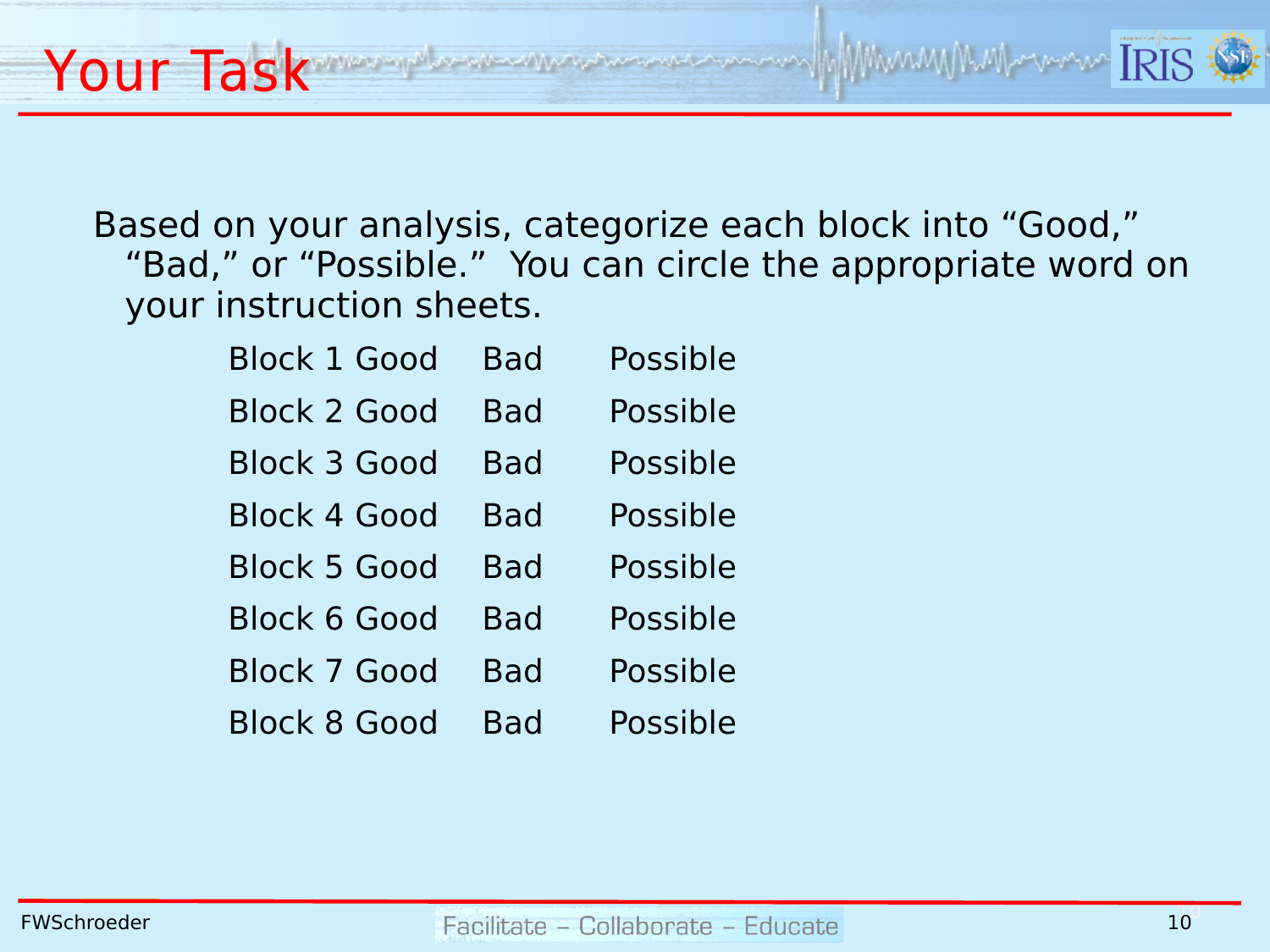

# Your Task
Based on your analysis, categorize each block into “Good,” “Bad,” or “Possible.”  You can circle the appropriate word on your instruction sheets.
	Block 1	Good	Bad	Possible
	Block 2	Good	Bad	Possible
	Block 3	Good	Bad	Possible
	Block 4	Good	Bad	Possible
	Block 5	Good	Bad	Possible
	Block 6	Good	Bad	Possible
	Block 7	Good	Bad	Possible
	Block 8	Good	Bad	Possible